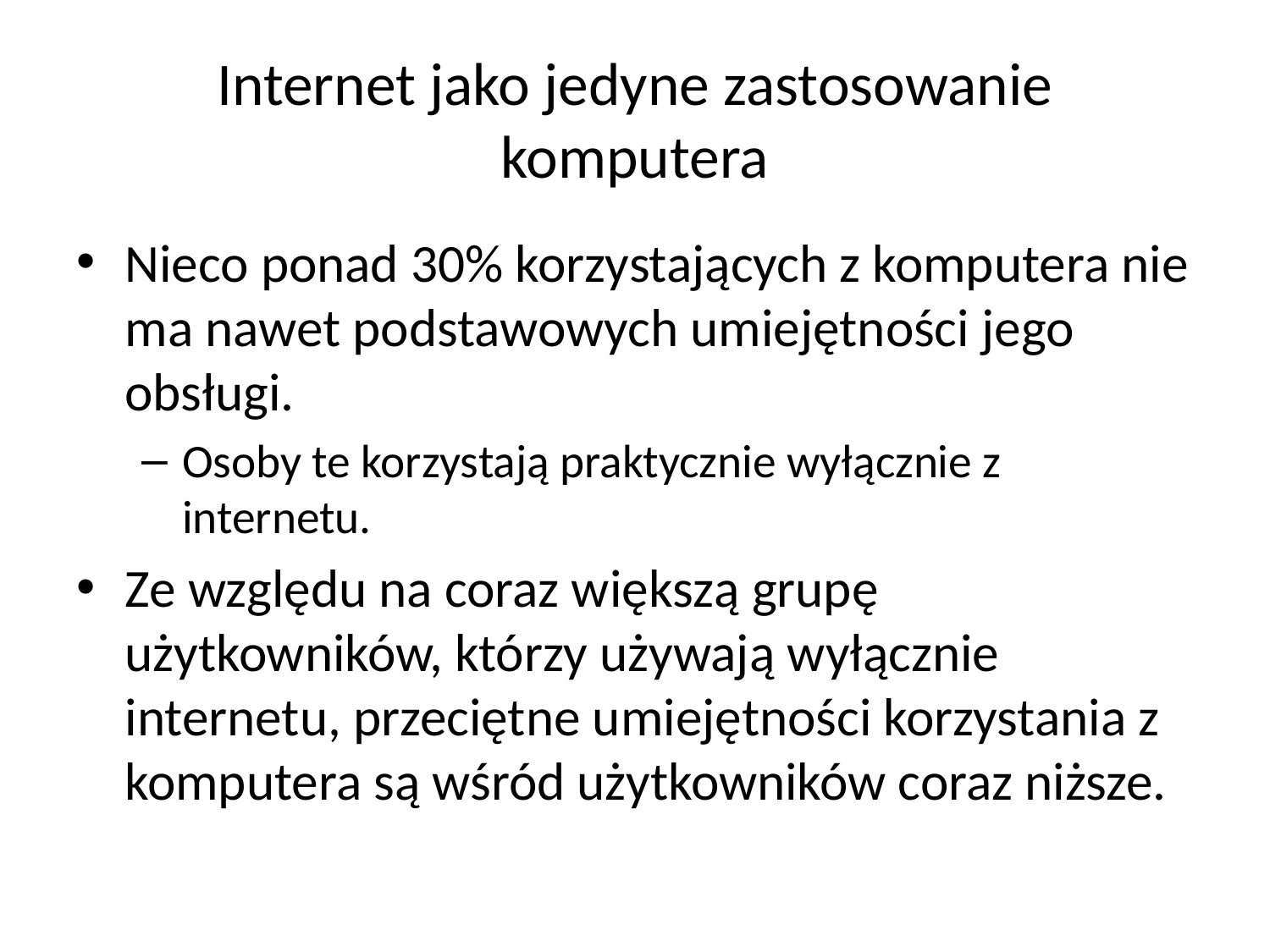

# Internet jako jedyne zastosowanie komputera
Nieco ponad 30% korzystających z komputera nie ma nawet podstawowych umiejętności jego obsługi.
Osoby te korzystają praktycznie wyłącznie z internetu.
Ze względu na coraz większą grupę użytkowników, którzy używają wyłącznie internetu, przeciętne umiejętności korzystania z komputera są wśród użytkowników coraz niższe.